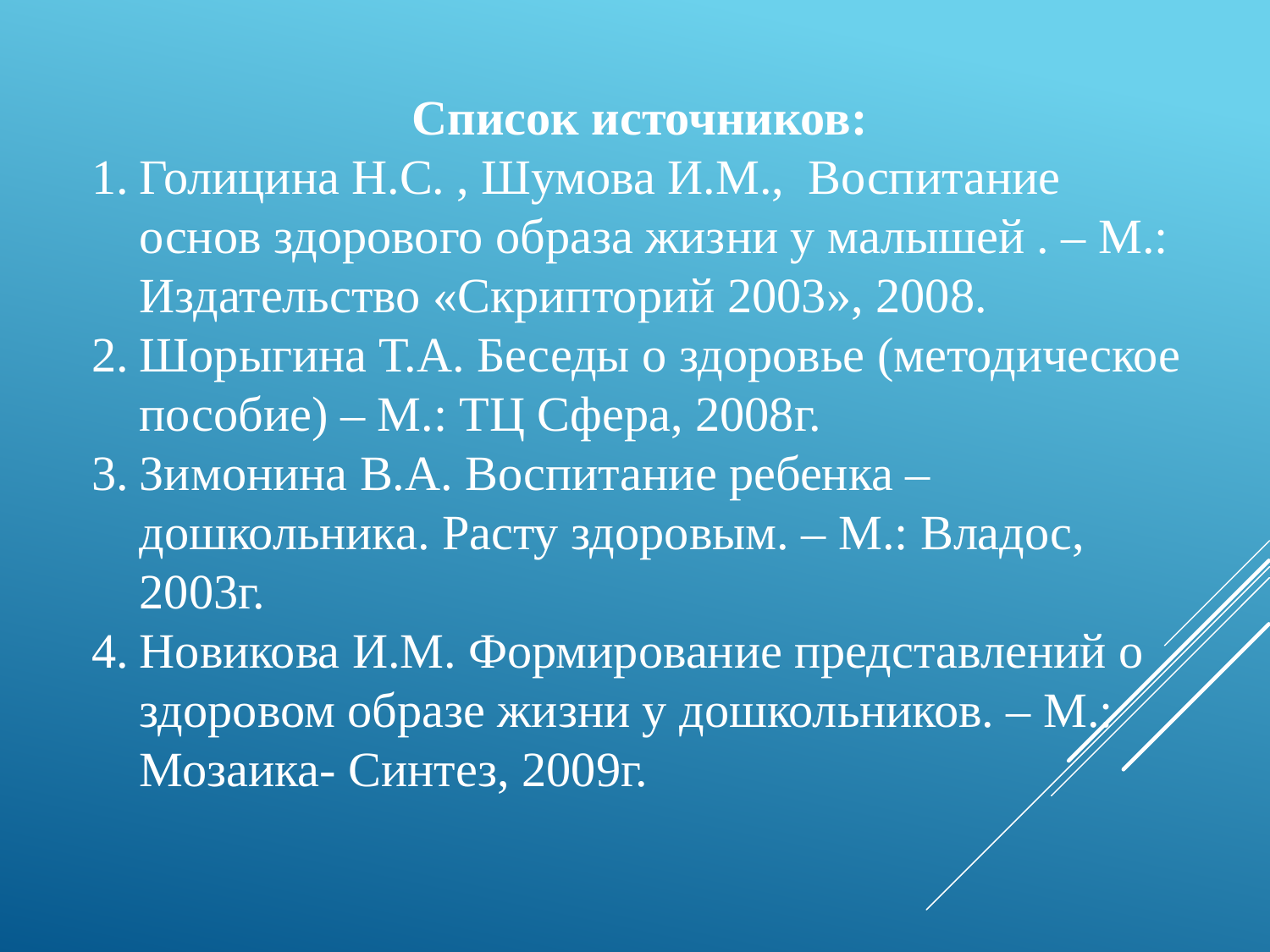

Список источников:
Голицина Н.С. , Шумова И.М.,  Воспитание основ здорового образа жизни у малышей . – М.: Издательство «Скрипторий 2003», 2008.
Шорыгина Т.А. Беседы о здоровье (методическое пособие) – М.: ТЦ Сфера, 2008г.
Зимонина В.А. Воспитание ребенка – дошкольника. Расту здоровым. – М.: Владос, 2003г.
Новикова И.М. Формирование представлений о здоровом образе жизни у дошкольников. – М.: Мозаика- Синтез, 2009г.